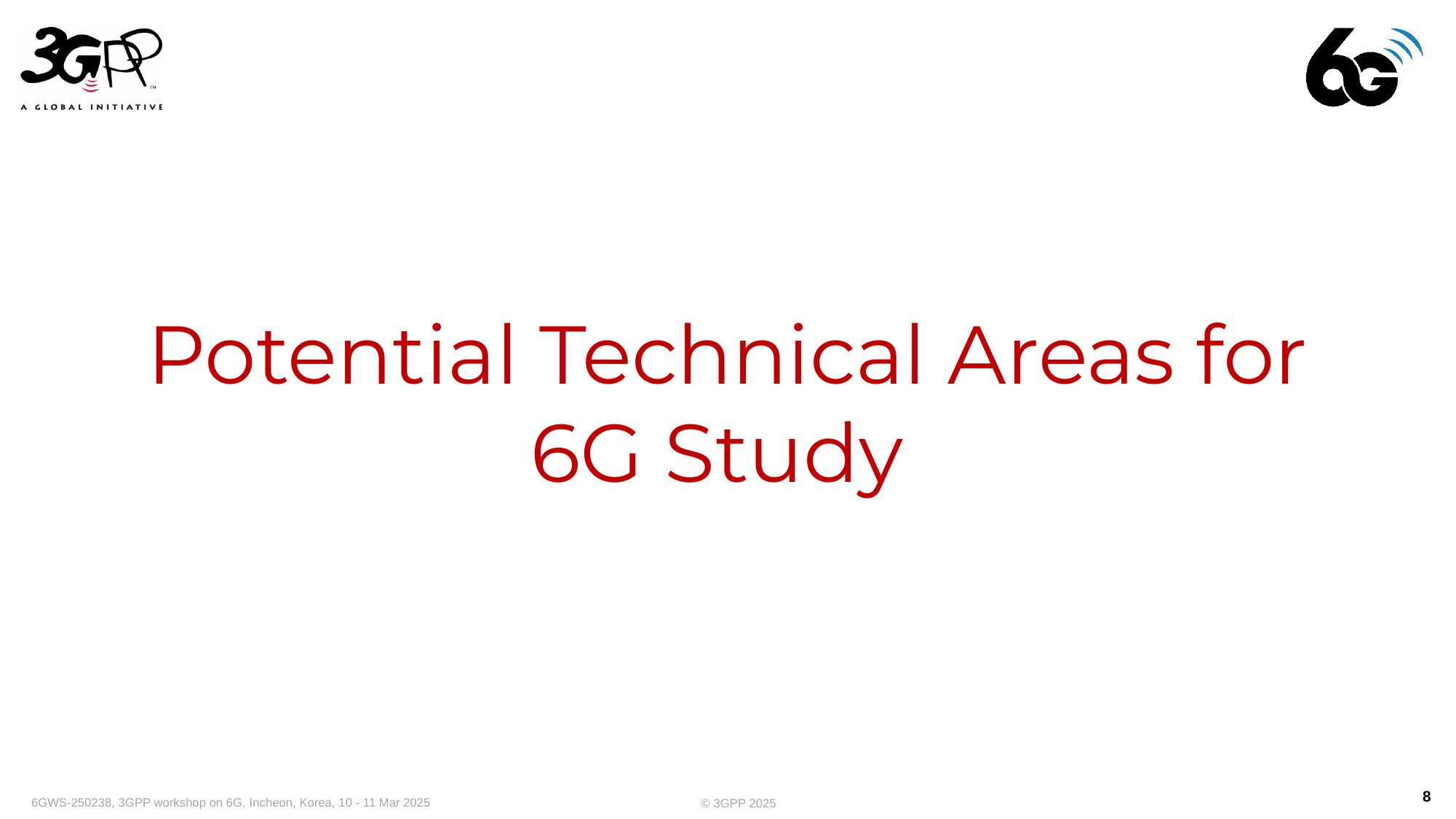

# Potential Technical Areas for 6G Study